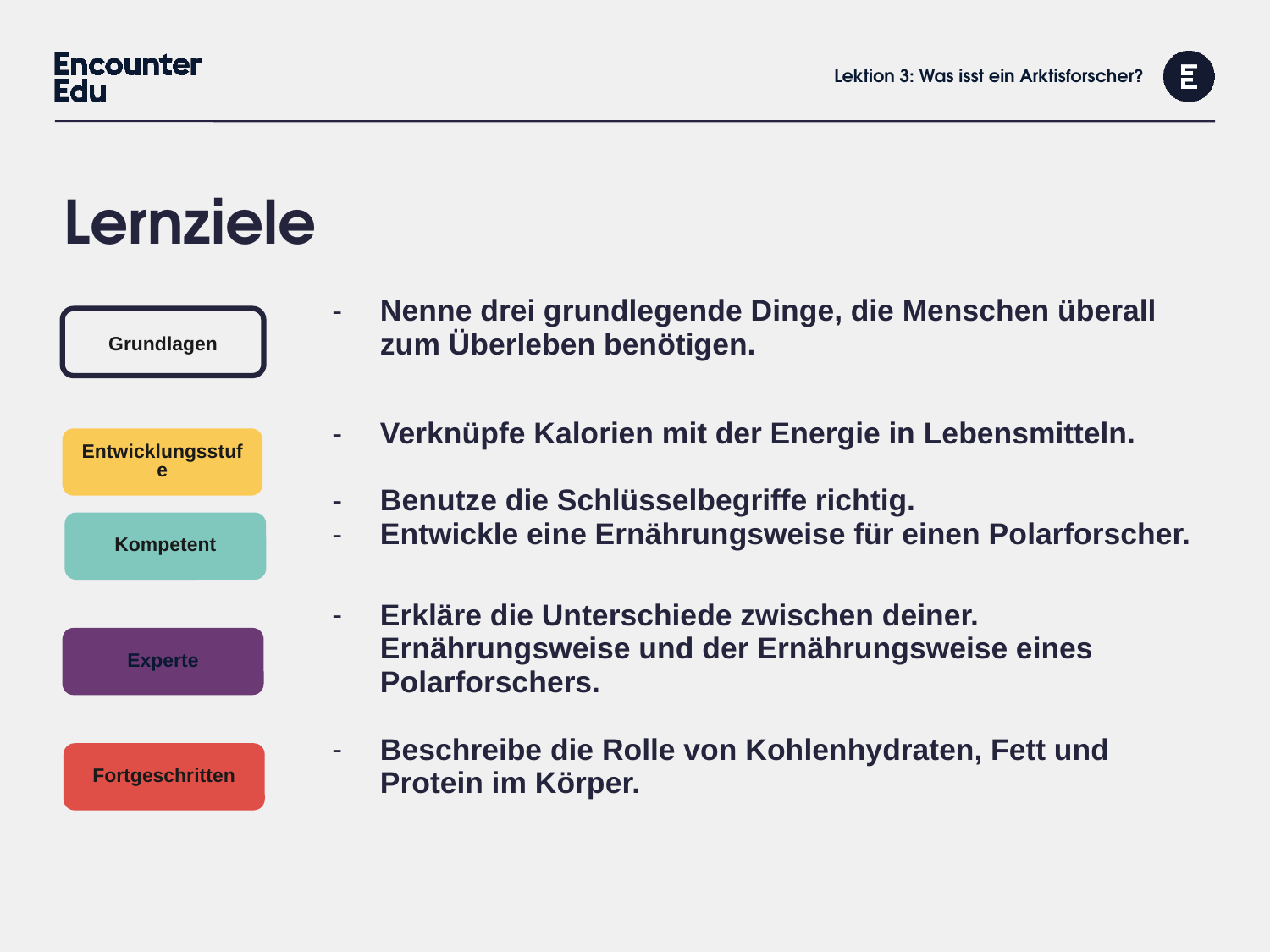

# Lektion 3: Was isst ein Arktisforscher?
Lernziele
| Nenne drei grundlegende Dinge, die Menschen überall zum Überleben benötigen. |
| --- |
| Verknüpfe Kalorien mit der Energie in Lebensmitteln. Benutze die Schlüsselbegriffe richtig. Entwickle eine Ernährungsweise für einen Polarforscher. Erkläre die Unterschiede zwischen deiner. Ernährungsweise und der Ernährungsweise eines Polarforschers. Beschreibe die Rolle von Kohlenhydraten, Fett und Protein im Körper. |
|  |
|  |
|  |
Grundlagen
Entwicklungsstufe
Kompetent
Experte
Fortgeschritten